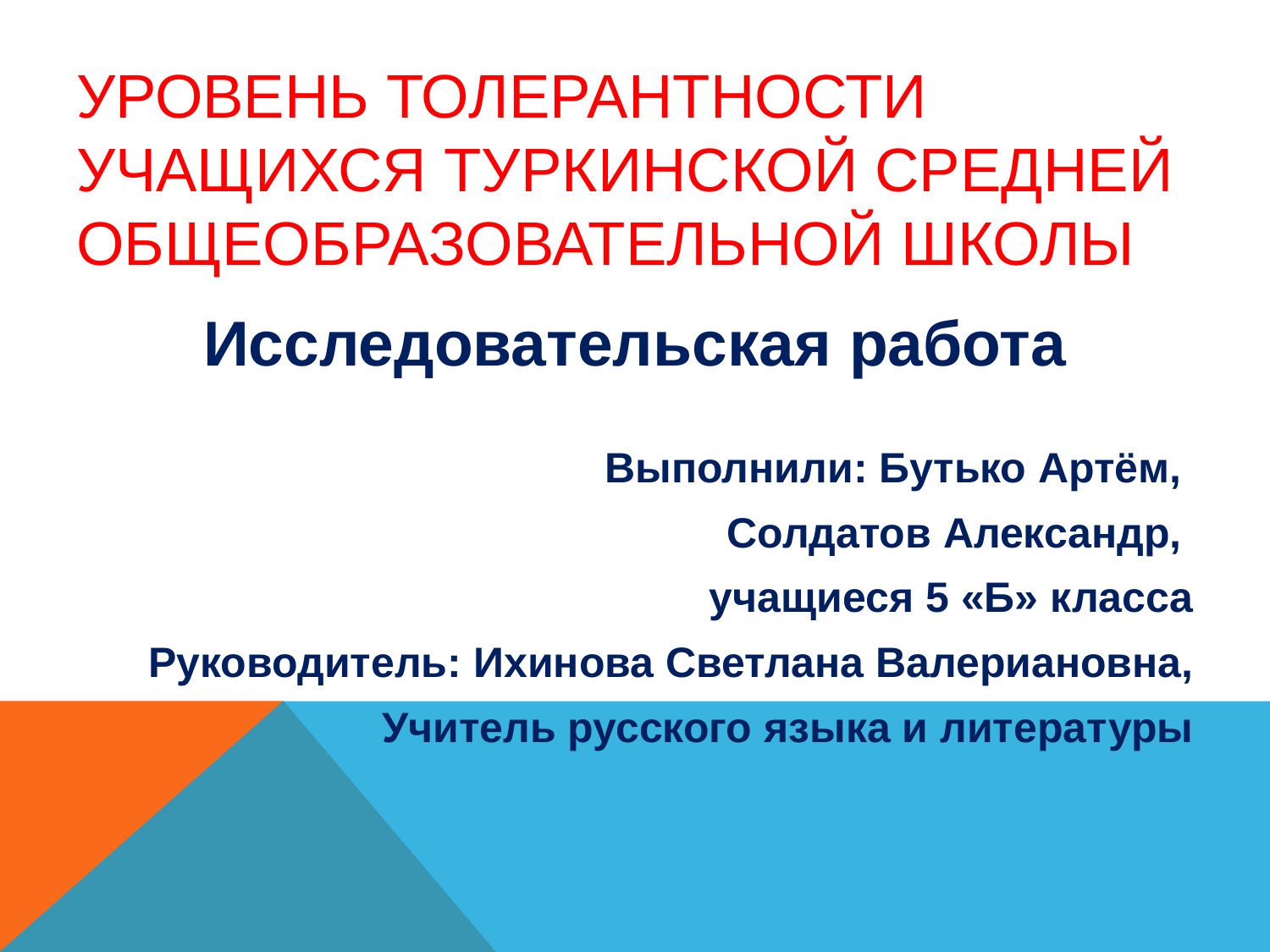

# Уровень толерантности учащихся Туркинской средней общеобразовательной школы
Исследовательская работа

Выполнили: Бутько Артём,
Солдатов Александр,
учащиеся 5 «Б» класса
Руководитель: Ихинова Светлана Валериановна,
Учитель русского языка и литературы